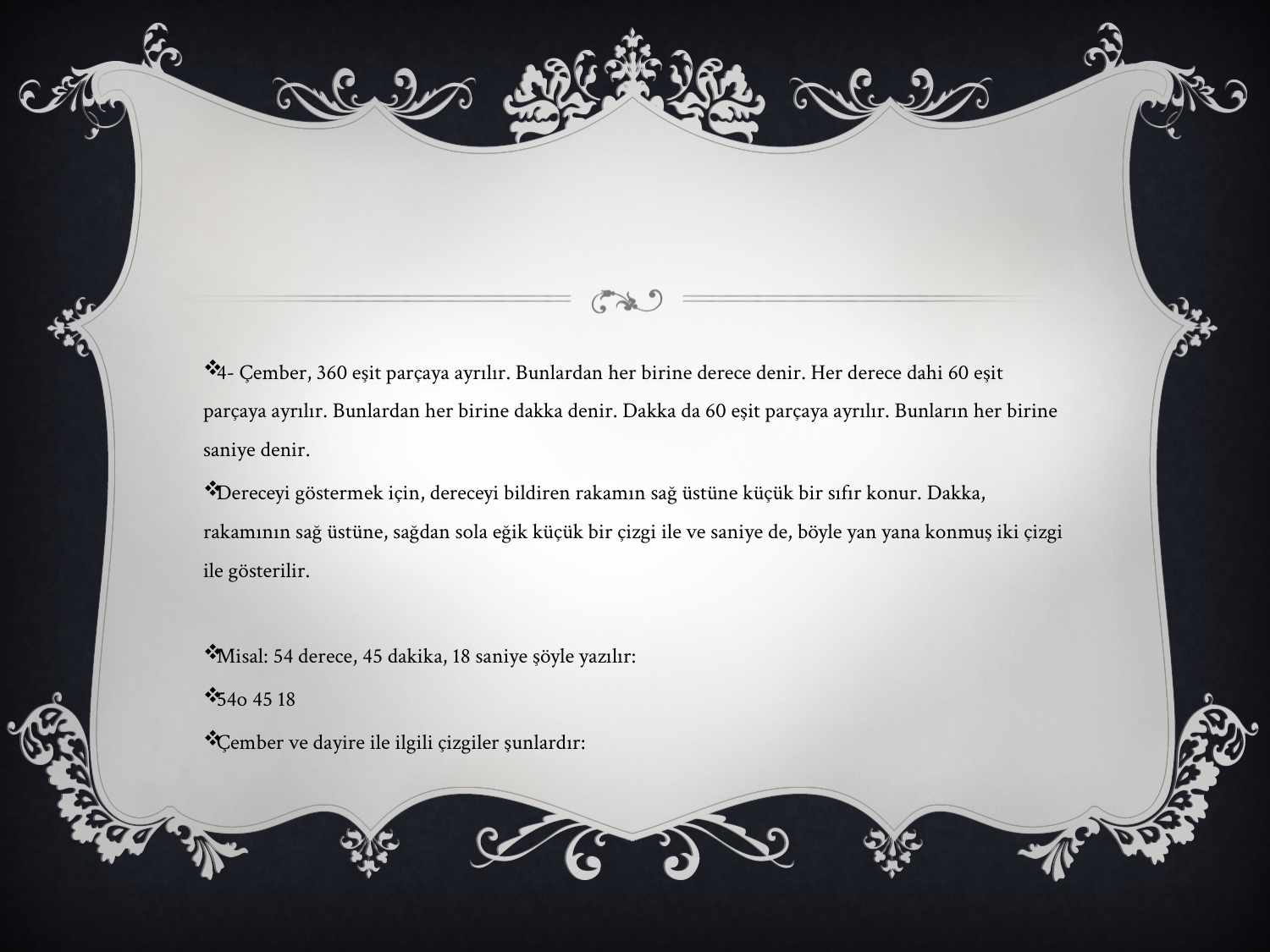

#
4- Çember, 360 eşit parçaya ayrılır. Bunlardan her birine derece denir. Her derece dahi 60 eşit parçaya ayrılır. Bunlardan her birine dakka denir. Dakka da 60 eşit parçaya ayrılır. Bunların her birine saniye denir.
Dereceyi göstermek için, dereceyi bildiren rakamın sağ üstüne küçük bir sıfır konur. Dakka, rakamının sağ üstüne, sağdan sola eğik küçük bir çizgi ile ve saniye de, böyle yan yana konmuş iki çizgi ile gösterilir.

Misal: 54 derece, 45 dakika, 18 saniye şöyle yazılır:
54o 45 18
Çember ve dayire ile ilgili çizgiler şunlardır: